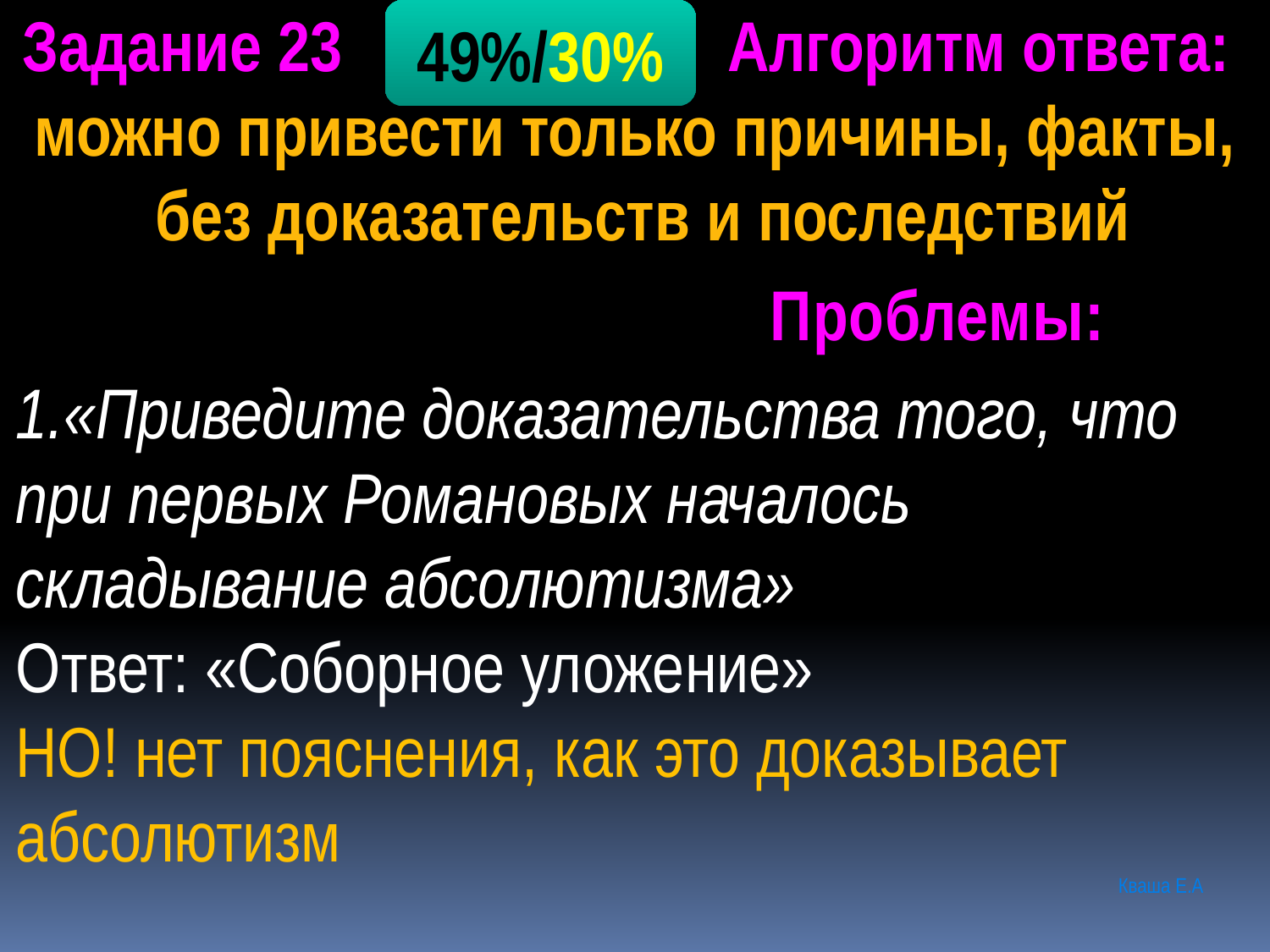

49%/30%
Задание 23                        Алгоритм ответа:
можно привести только причины, факты,
без доказательств и последствий
Проблемы:
1.«Приведите доказательства того, что при первых Романовых началось складывание абсолютизма»
Ответ: «Соборное уложение»
НО! нет пояснения, как это доказывает абсолютизм
Кваша Е.А